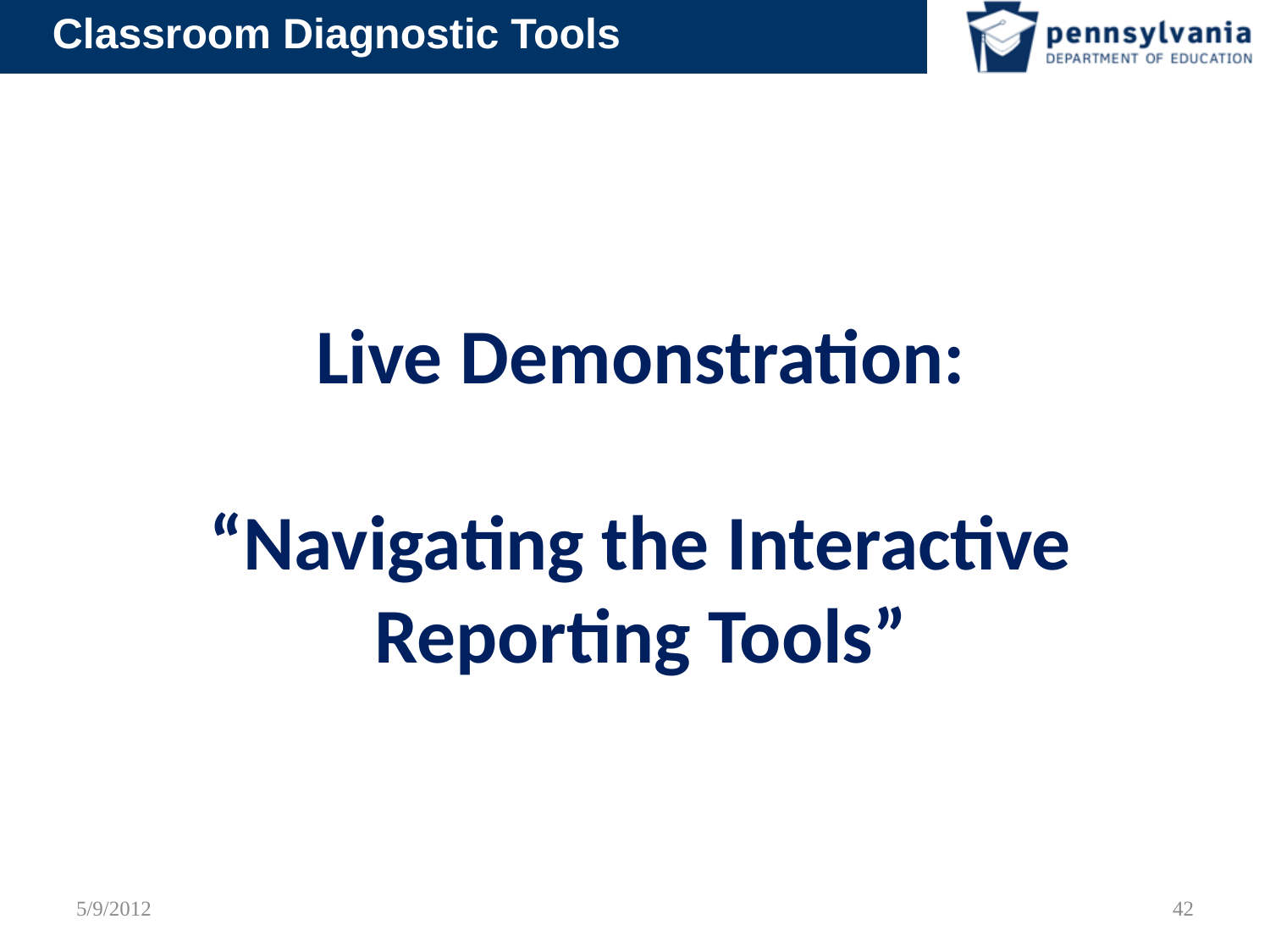

# Live Demonstration: “Navigating the Interactive Reporting Tools”
5/9/2012
42